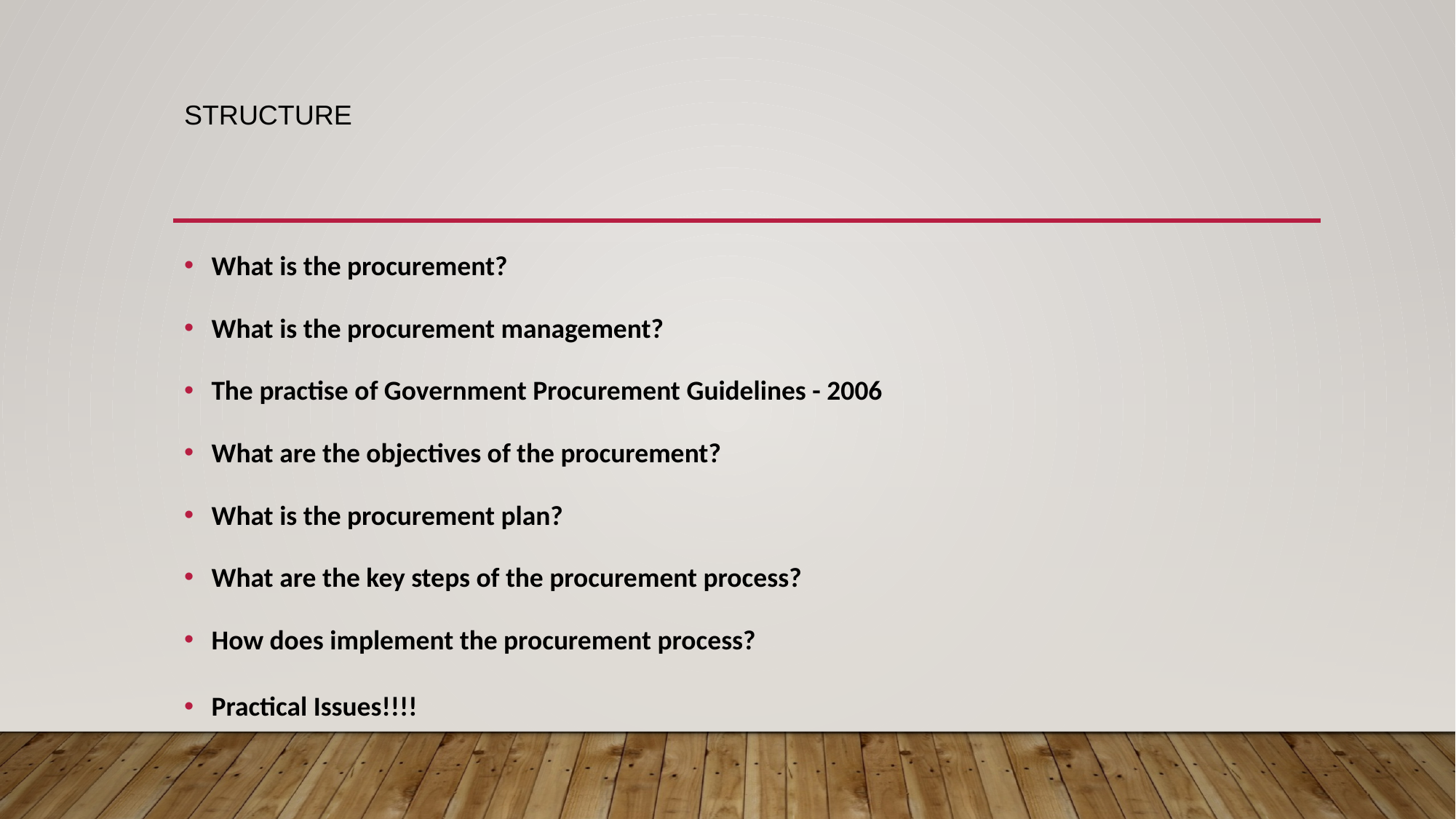

# Structure
What is the procurement?
What is the procurement management?
The practise of Government Procurement Guidelines - 2006
What are the objectives of the procurement?
What is the procurement plan?
What are the key steps of the procurement process?
How does implement the procurement process?
Practical Issues!!!!